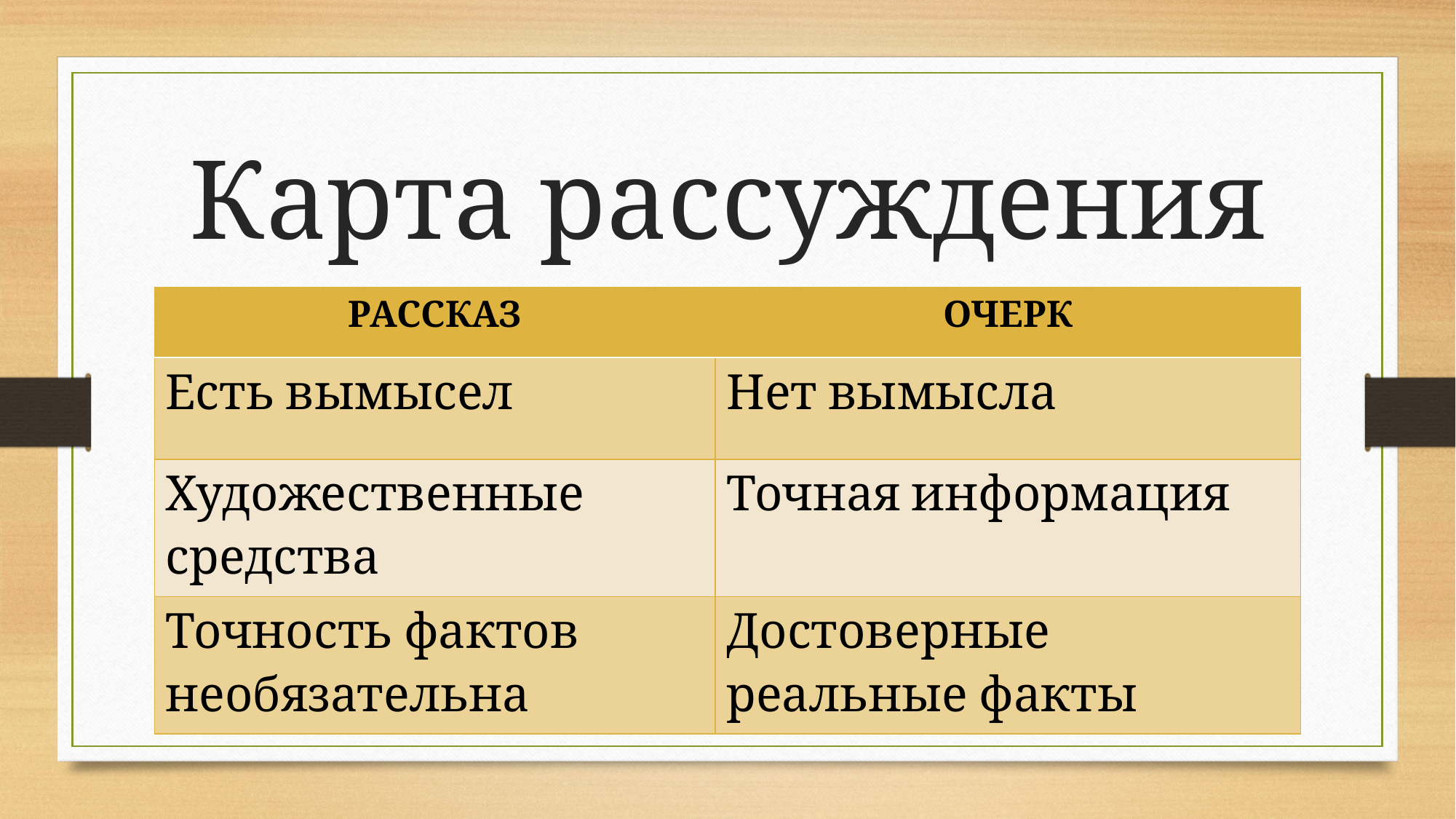

# Карта рассуждения
| РАССКАЗ | ОЧЕРК |
| --- | --- |
| Есть вымысел | Нет вымысла |
| Художественные средства | Точная информация |
| Точность фактов необязательна | Достоверные реальные факты |